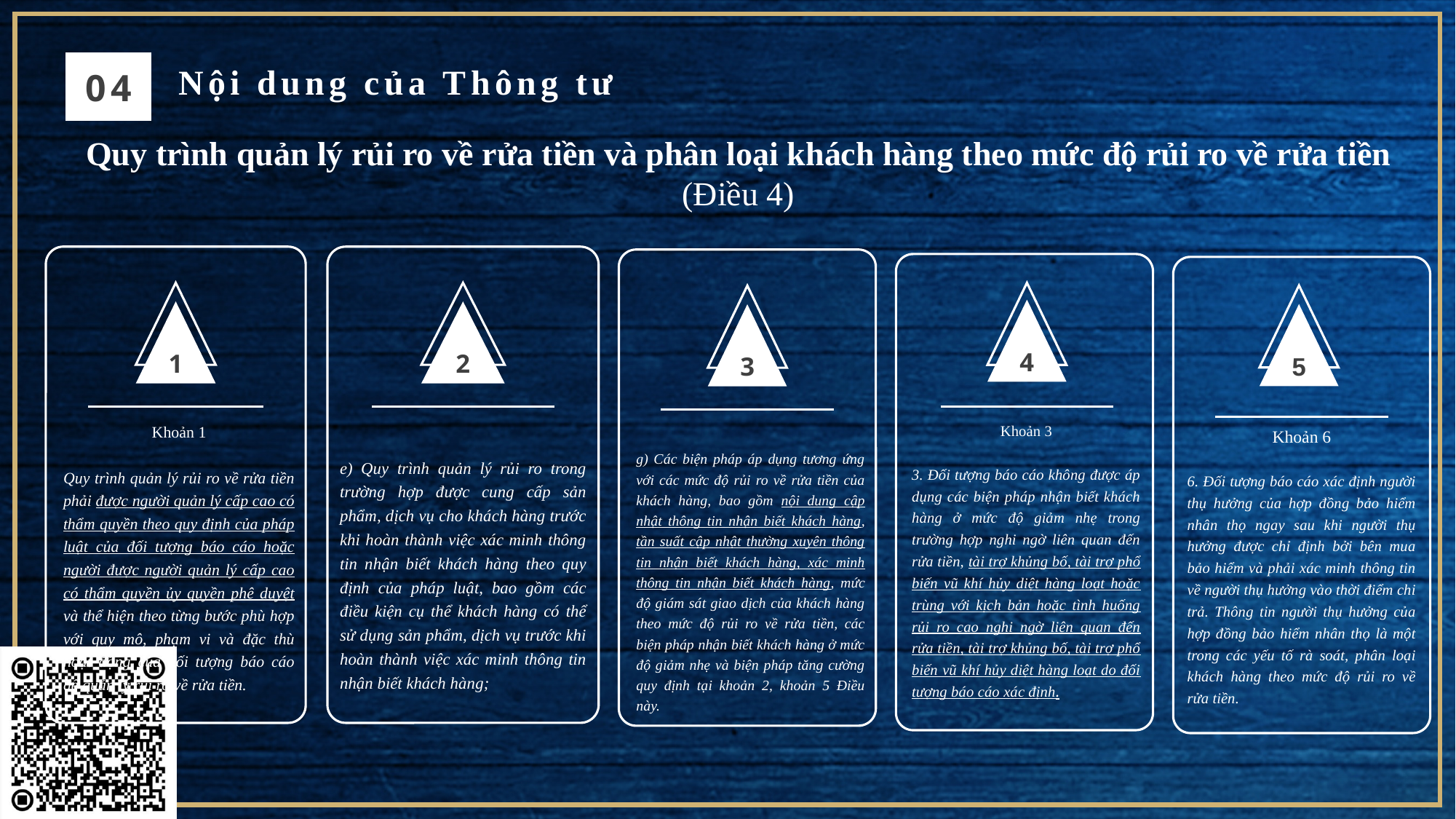

04
Nội dung của Thông tư
Quy trình quản lý rủi ro về rửa tiền và phân loại khách hàng theo mức độ rủi ro về rửa tiền
(Điều 4)

1
Khoản 1

Quy trình quản lý rủi ro về rửa tiền phải được người quản lý cấp cao có thẩm quyền theo quy định của pháp luật của đối tượng báo cáo hoặc người được người quản lý cấp cao có thẩm quyền ủy quyền phê duyệt và thể hiện theo từng bước phù hợp với quy mô, phạm vi và đặc thù hoạt động của đối tượng báo cáo để quản lý rủi ro về rửa tiền.

2
e) Quy trình quản lý rủi ro trong trường hợp được cung cấp sản phẩm, dịch vụ cho khách hàng trước khi hoàn thành việc xác minh thông tin nhận biết khách hàng theo quy định của pháp luật, bao gồm các điều kiện cụ thể khách hàng có thể sử dụng sản phẩm, dịch vụ trước khi hoàn thành việc xác minh thông tin nhận biết khách hàng;

3
g) Các biện pháp áp dụng tương ứng với các mức độ rủi ro về rửa tiền của khách hàng, bao gồm nội dung cập nhật thông tin nhận biết khách hàng, tần suất cập nhật thường xuyên thông tin nhận biết khách hàng, xác minh thông tin nhận biết khách hàng, mức độ giám sát giao dịch của khách hàng theo mức độ rủi ro về rửa tiền, các biện pháp nhận biết khách hàng ở mức độ giảm nhẹ và biện pháp tăng cường quy định tại khoản 2, khoản 5 Điều này.

4
Khoản 3

3. Đối tượng báo cáo không được áp dụng các biện pháp nhận biết khách hàng ở mức độ giảm nhẹ trong trường hợp nghi ngờ liên quan đến rửa tiền, tài trợ khủng bố, tài trợ phổ biến vũ khí hủy diệt hàng loạt hoặc trùng với kịch bản hoặc tình huống rủi ro cao nghi ngờ liên quan đến rửa tiền, tài trợ khủng bố, tài trợ phổ biến vũ khí hủy diệt hàng loạt do đối tượng báo cáo xác định.

5
Khoản 6

6. Đối tượng báo cáo xác định người thụ hưởng của hợp đồng bảo hiểm nhân thọ ngay sau khi người thụ hưởng được chỉ định bởi bên mua bảo hiểm và phải xác minh thông tin về người thụ hưởng vào thời điểm chi trả. Thông tin người thụ hưởng của hợp đồng bảo hiểm nhân thọ là một trong các yếu tố rà soát, phân loại khách hàng theo mức độ rủi ro về rửa tiền.